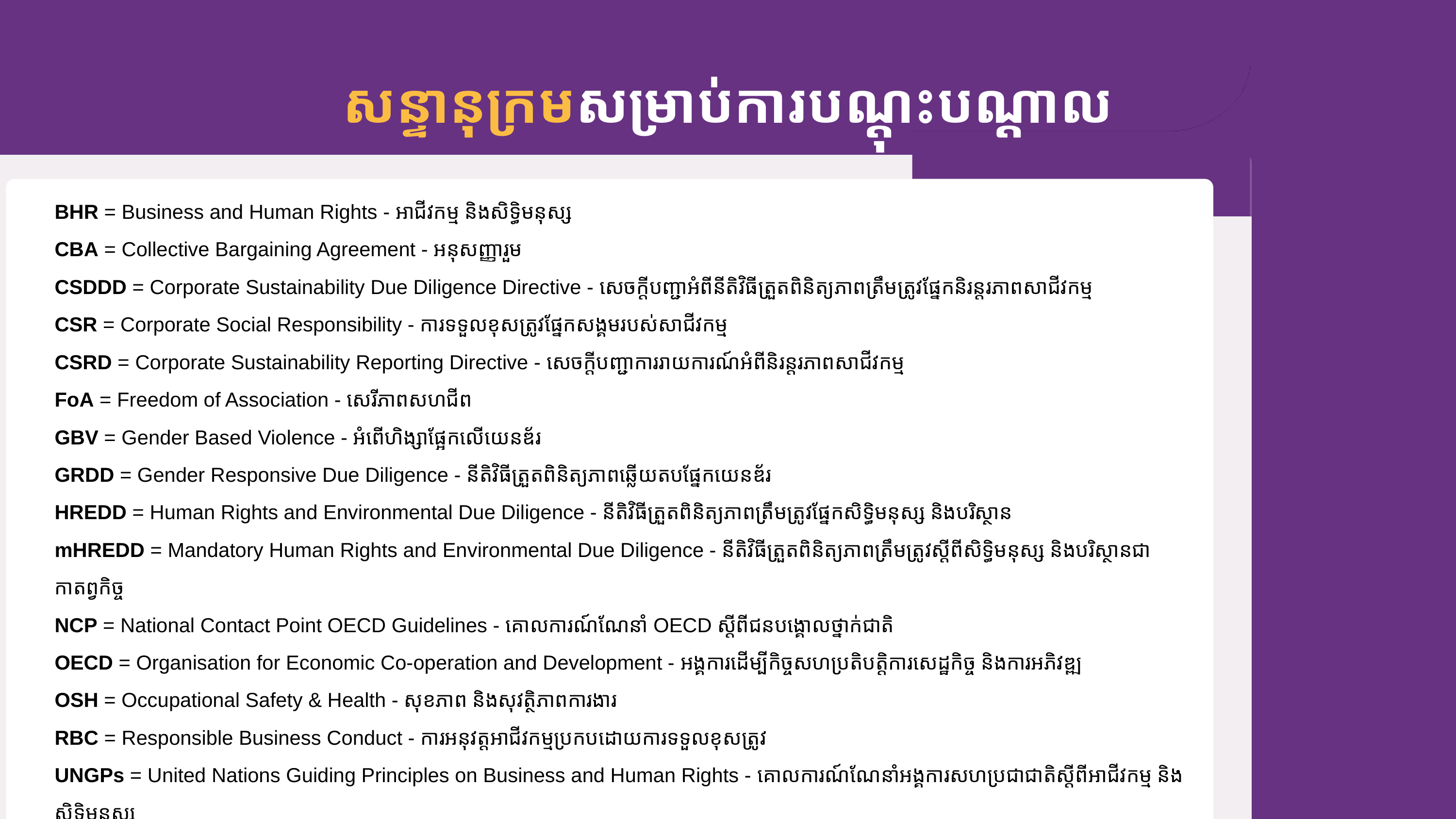

សន្ទានុក្រមសម្រាប់ការបណ្ដុះបណ្ដាល

BHR = Business and Human Rights - អាជីវកម្ម និងសិទ្ធិមនុស្ស
CBA = Collective Bargaining Agreement - អនុសញ្ញារួម
CSDDD = Corporate Sustainability Due Diligence Directive - សេចក្ដីបញ្ជាអំពីនីតិវិធីត្រួតពិនិត្យភាពត្រឹមត្រូវផ្នែកនិរន្តរភាព​សាជីវកម្ម
CSR = Corporate Social Responsibility - ការទទួលខុសត្រូវផ្នែកសង្គមរបស់សាជីវកម្ម
CSRD = Corporate Sustainability Reporting Directive - សេចក្ដីបញ្ជាការរាយការណ៍អំពីនិរន្តរភាពសាជីវកម្ម
FoA = Freedom of Association - សេរីភាពសហជីព
GBV = Gender Based Violence - អំពើហិង្សាផ្អែកលើយេនឌ័រ
GRDD = Gender Responsive Due Diligence - នីតិវិធីត្រួតពិនិត្យភាពឆ្លើយតបផ្នែកយេនឌ័រ
HREDD = Human Rights and Environmental Due Diligence - នីតិវិធីត្រួតពិនិត្យភាពត្រឹមត្រូវផ្នែកសិទ្ធិមនុស្ស និងបរិស្ថាន
mHREDD = Mandatory Human Rights and Environmental Due Diligence - នីតិវិធីត្រួតពិនិត្យភាពត្រឹមត្រូវស្ដីពីសិទ្ធិមនុស្ស និងបរិស្ថានជាកាតព្វកិច្ច
NCP = National Contact Point OECD Guidelines - គោលការណ៍ណែនាំ OECD ស្ដីពីជនបង្គោលថ្នាក់ជាតិ
OECD = Organisation for Economic Co-operation and Development - អង្គការដើម្បីកិច្ចសហប្រតិបត្តិការសេដ្ឋកិច្ច និងការអភិវឌ្ឍ
OSH = Occupational Safety & Health - សុខភាព និងសុវត្ថិភាពការងារ
RBC = Responsible Business Conduct - ការអនុវត្តអាជីវកម្មប្រកបដោយការទទួលខុសត្រូវ
UNGPs = United Nations Guiding Principles on Business and Human Rights - គោលការណ៍ណែនាំអង្គការសហប្រជាជាតិស្ដីពីអាជីវកម្ម និងសិទ្ធិមនុស្ស